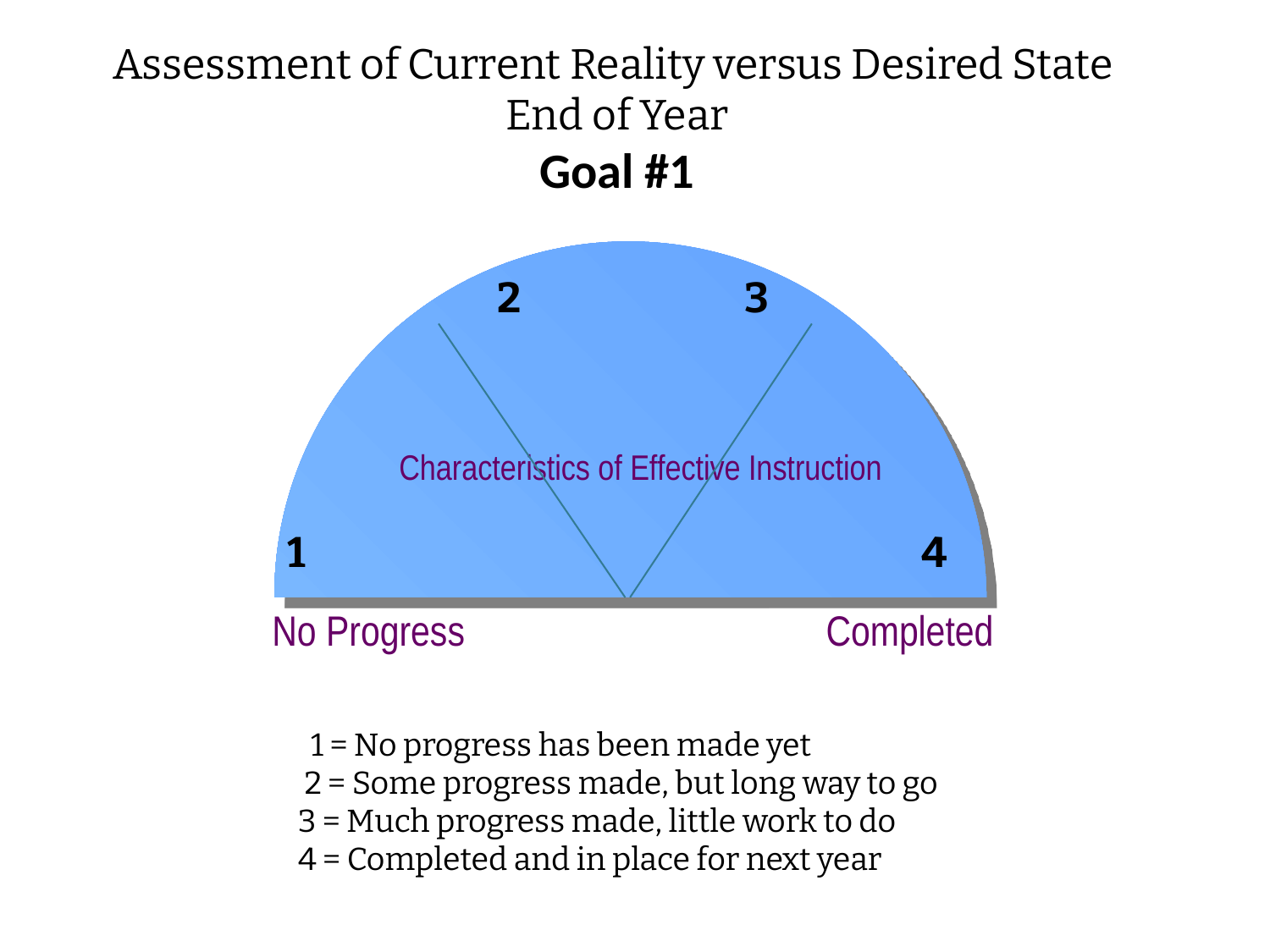

Assessment of Current Reality versus Desired State
End of Year
Goal #1

Characteristics of Effective Instruction
No Progress
Completed
2
3
1
4
  1 = No progress has been made yet
 2 = Some progress made, but long way to go
3 = Much progress made, little work to do
4 = Completed and in place for next year